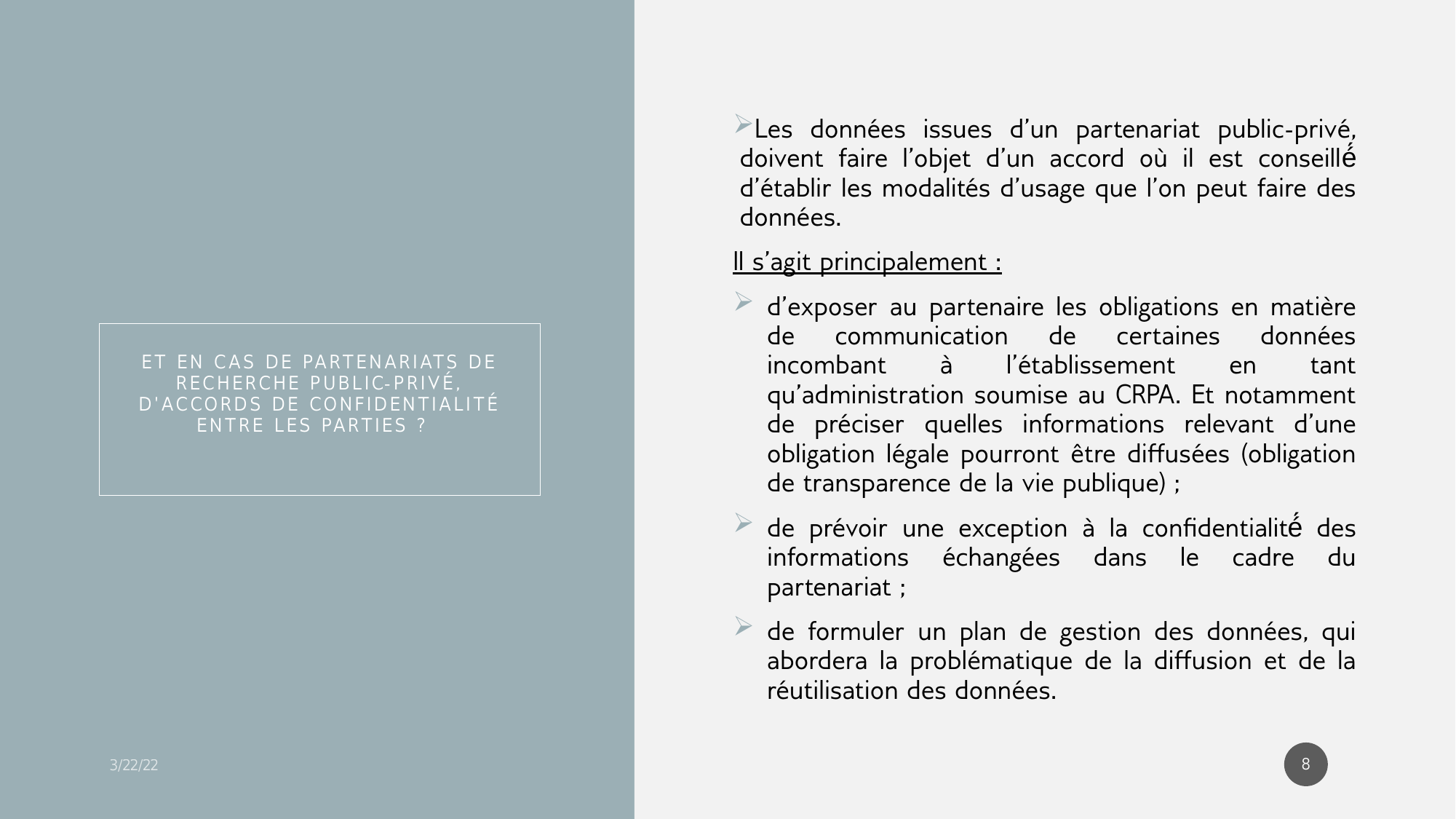

Les données issues d’un partenariat public-privé, doivent faire l’objet d’un accord où il est conseillé́ d’établir les modalités d’usage que l’on peut faire des données.
Il s’agit principalement :
d’exposer au partenaire les obligations en matière de communication de certaines données incombant à l’établissement en tant qu’administration soumise au CRPA. Et notamment de préciser quelles informations relevant d’une obligation légale pourront être diffusées (obligation de transparence de la vie publique) ;
de prévoir une exception à la confidentialité́ des informations échangées dans le cadre du partenariat ;
de formuler un plan de gestion des données, qui abordera la problématique de la diffusion et de la réutilisation des données.
Et en cas de partenariats de recherche public-privé, d'accords de confidentialité entre les parties ?

8
3/22/22